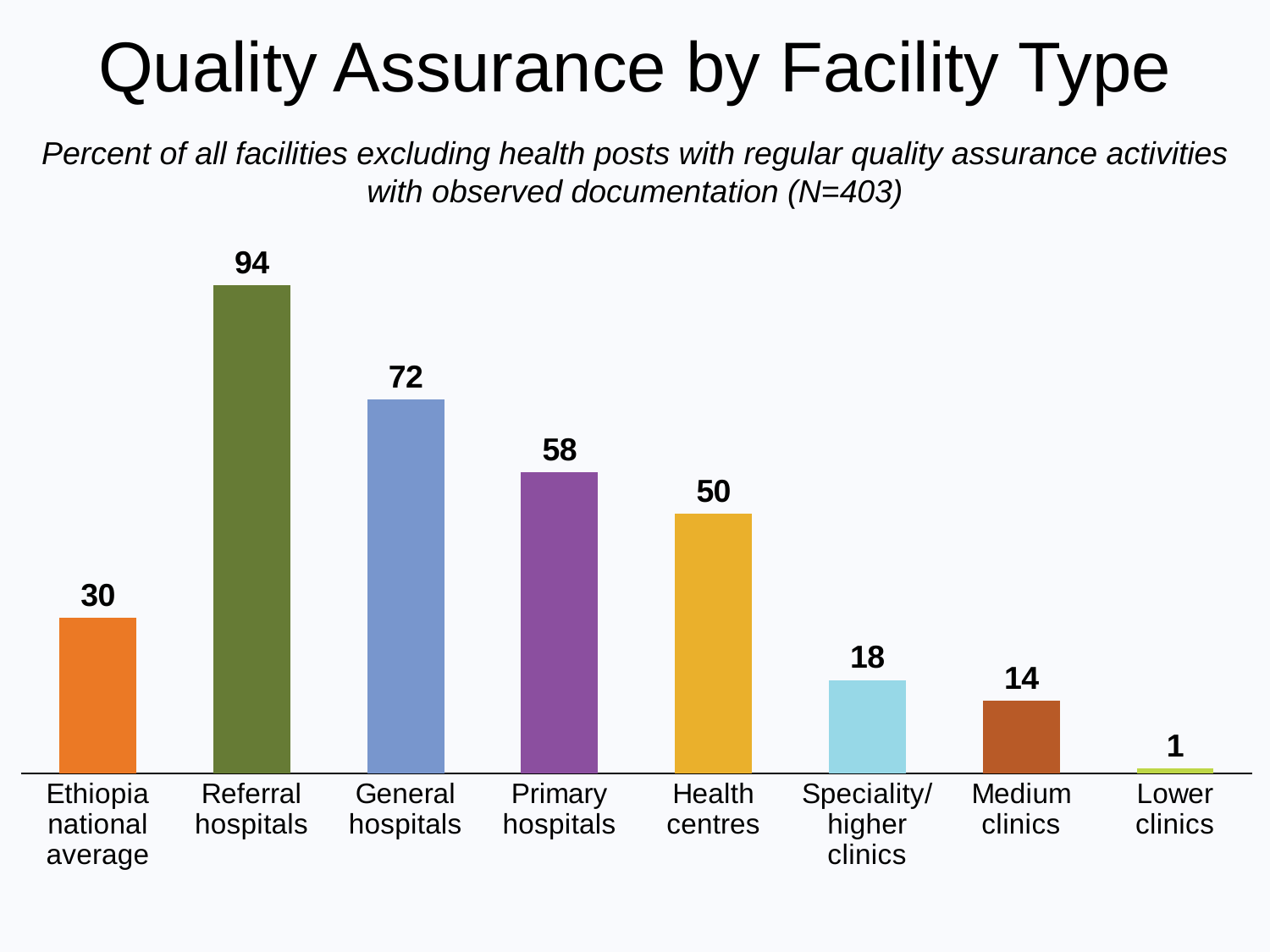

# Quality Assurance by Facility Type
Percent of all facilities excluding health posts with regular quality assurance activities with observed documentation (N=403)

### Chart

| Category |  |
|---|---|
| Ethiopia national average | 30.0 |
| Referral hospitals | 94.0 |
| General hospitals | 72.0 |
| Primary hospitals | 58.0 |
| Health centres | 50.0 |
| Speciality/ higher clinics | 18.0 |
| Medium clinics | 14.0 |
| Lower clinics | 1.0 |